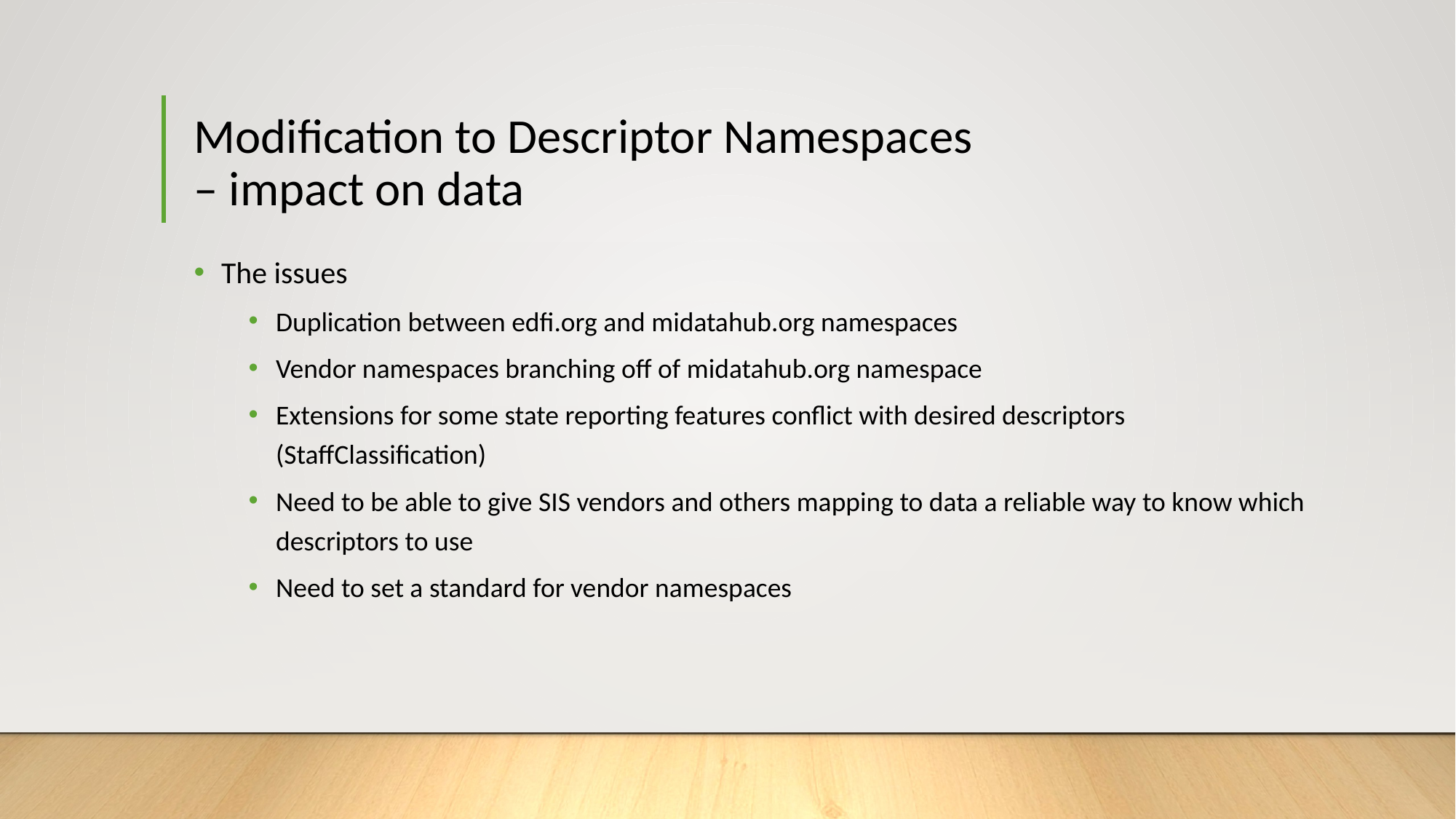

# Modification to Descriptor Namespaces – impact on data
The issues
Duplication between edfi.org and midatahub.org namespaces
Vendor namespaces branching off of midatahub.org namespace
Extensions for some state reporting features conflict with desired descriptors (StaffClassification)
Need to be able to give SIS vendors and others mapping to data a reliable way to know which descriptors to use
Need to set a standard for vendor namespaces